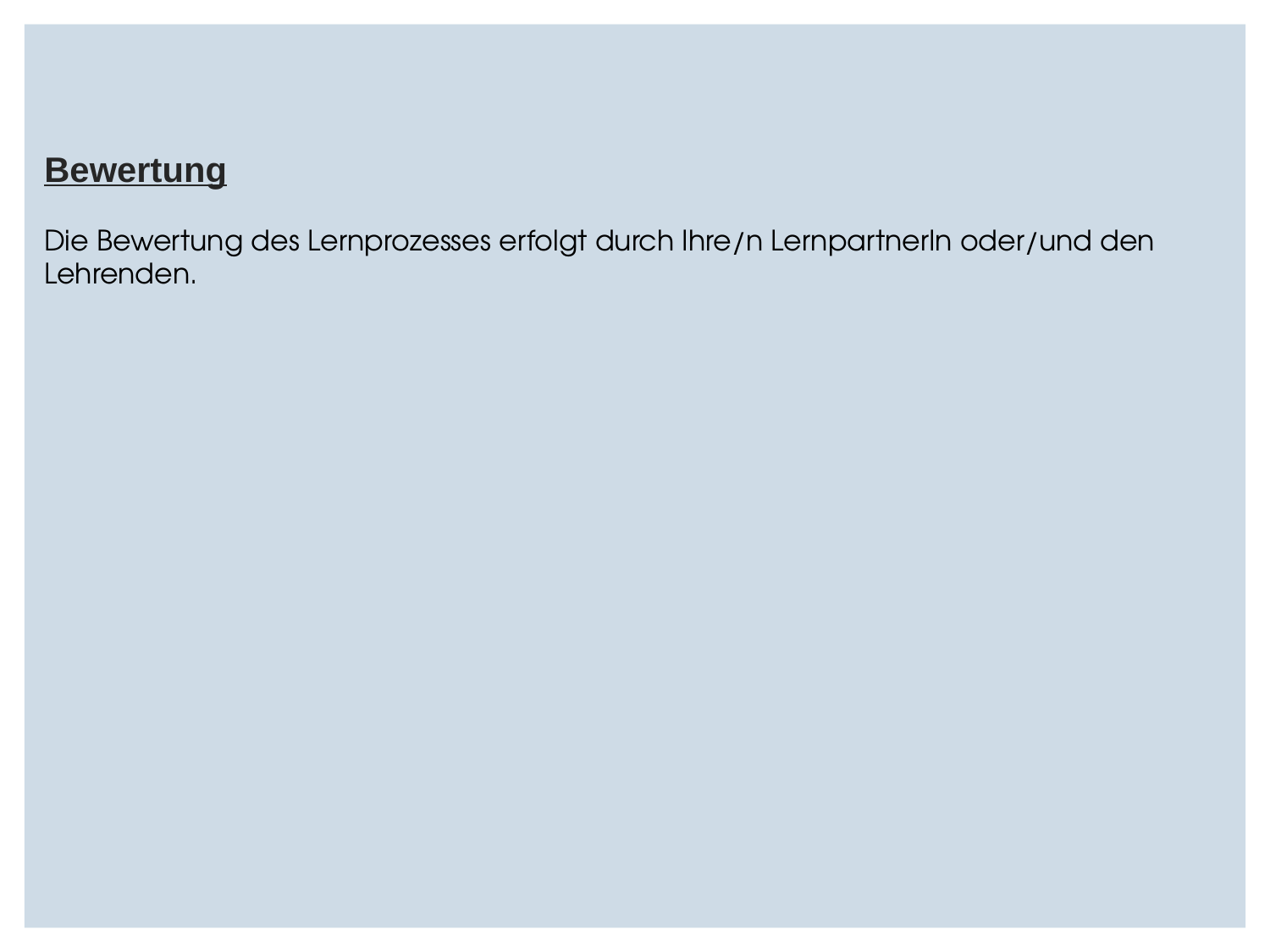

# Bewertung
Die Bewertung des Lernprozesses erfolgt durch Ihre/n LernpartnerIn oder/und den Lehrenden.